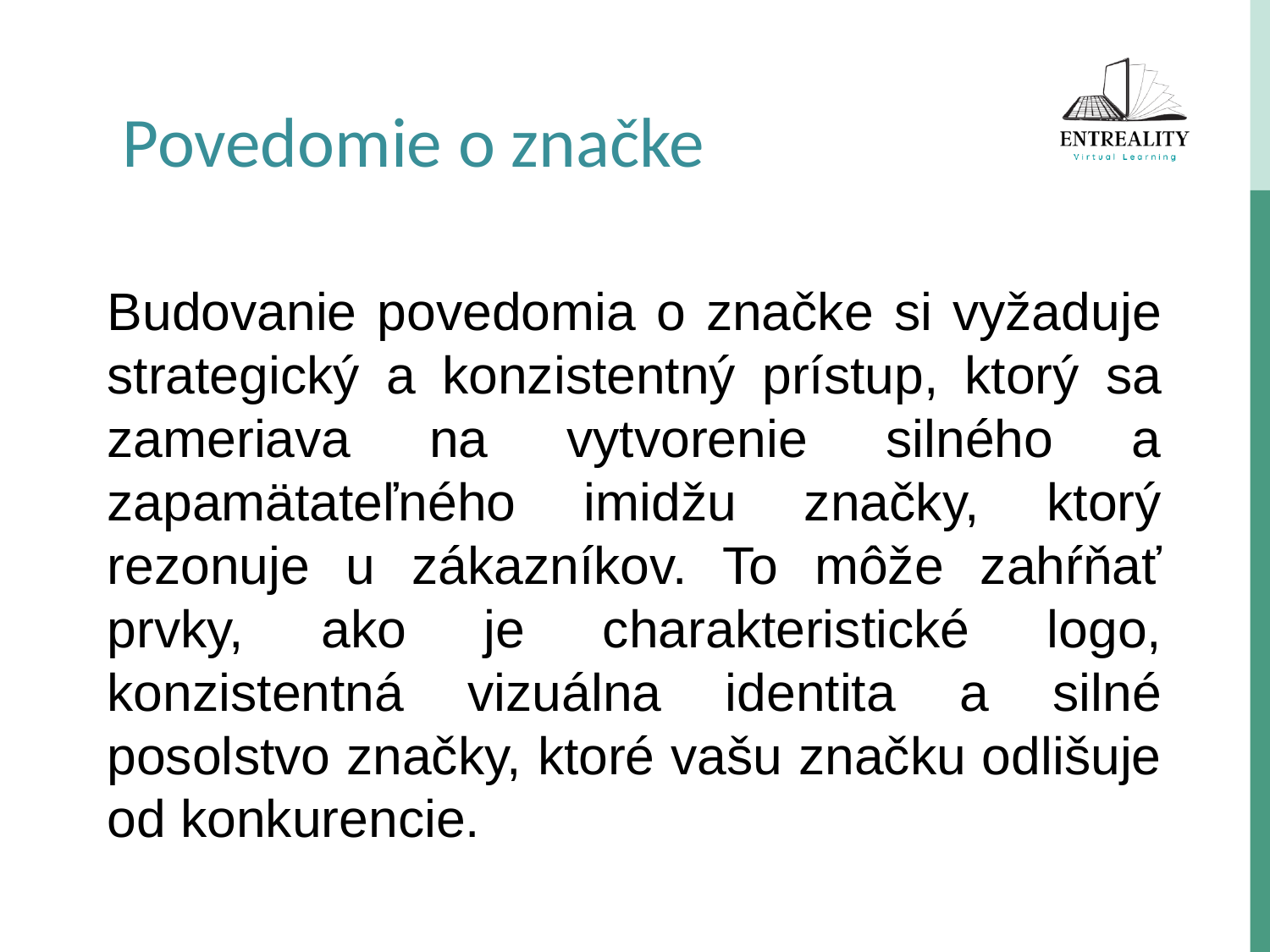

Povedomie o značke
Budovanie povedomia o značke si vyžaduje strategický a konzistentný prístup, ktorý sa zameriava na vytvorenie silného a zapamätateľného imidžu značky, ktorý rezonuje u zákazníkov. To môže zahŕňať prvky, ako je charakteristické logo, konzistentná vizuálna identita a silné posolstvo značky, ktoré vašu značku odlišuje od konkurencie.